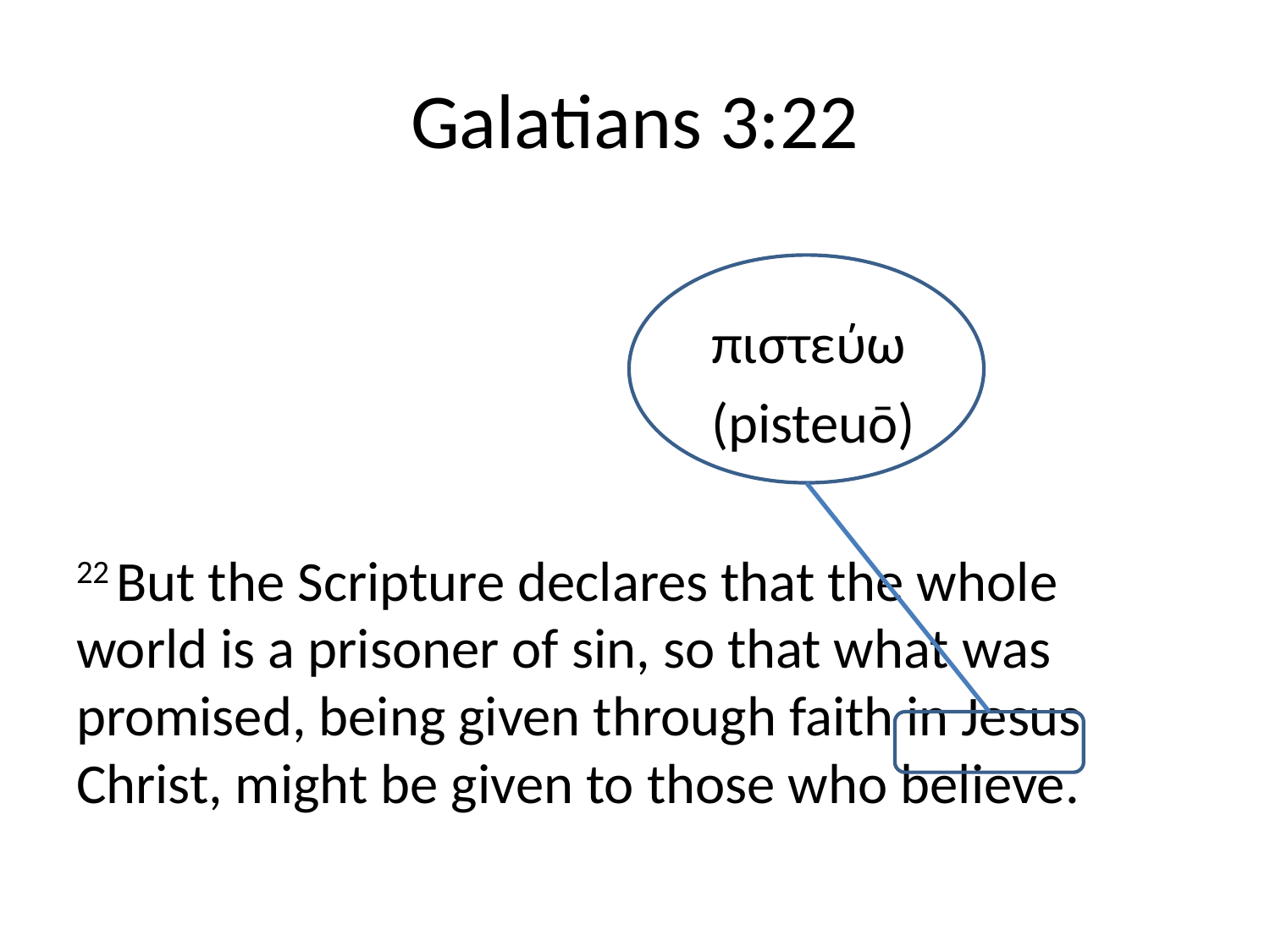

# Galatians 3:22

					πιστεύω
					(pisteuō)

22 But the Scripture declares that the whole world is a prisoner of sin, so that what was promised, being given through faith in Jesus Christ, might be given to those who believe.